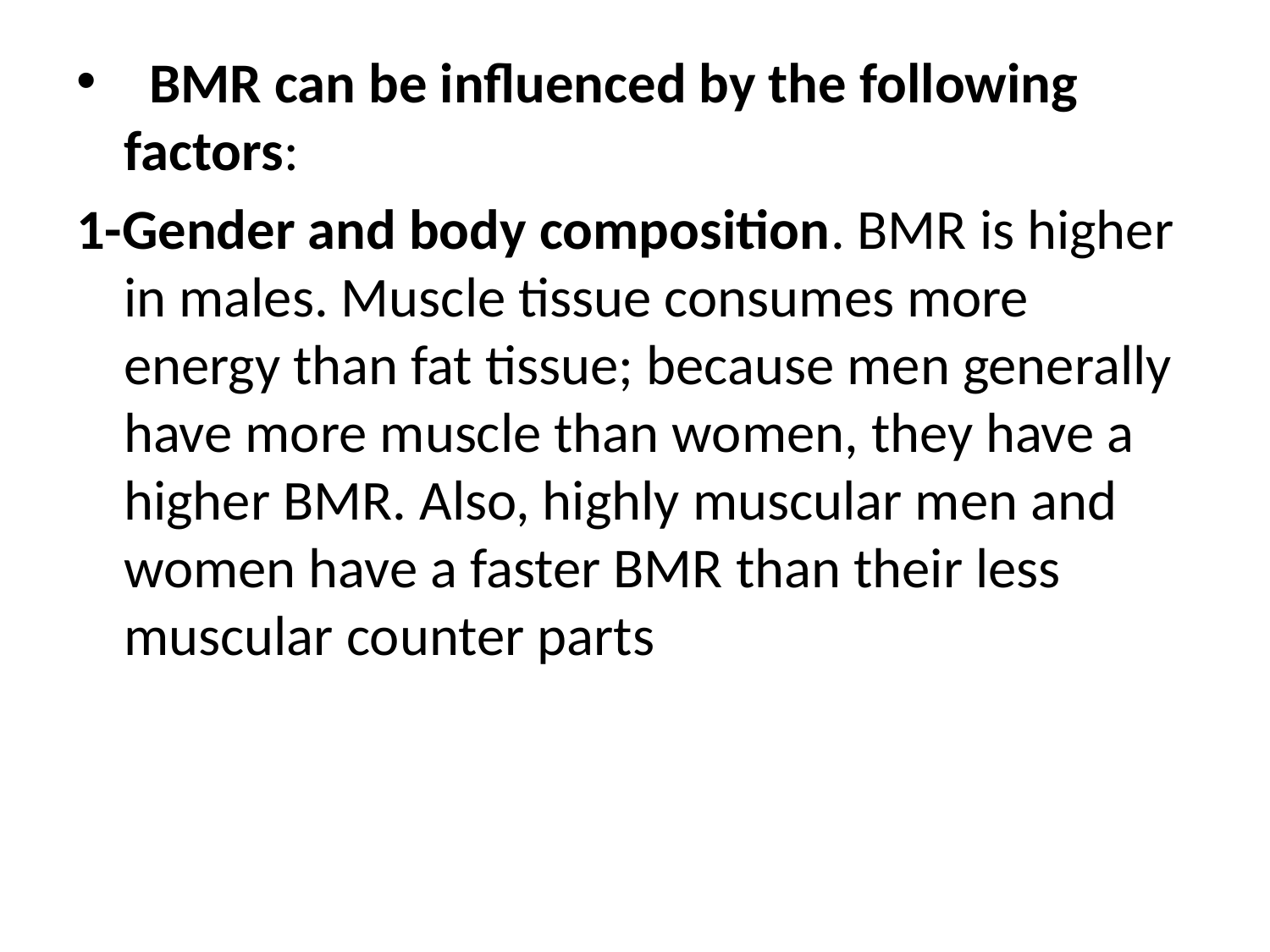

#
  BMR can be influenced by the following factors:
1-Gender and body composition. BMR is higher in males. Muscle tissue consumes more energy than fat tissue; because men generally have more muscle than women, they have a higher BMR. Also, highly muscular men and women have a faster BMR than their less muscular counter parts